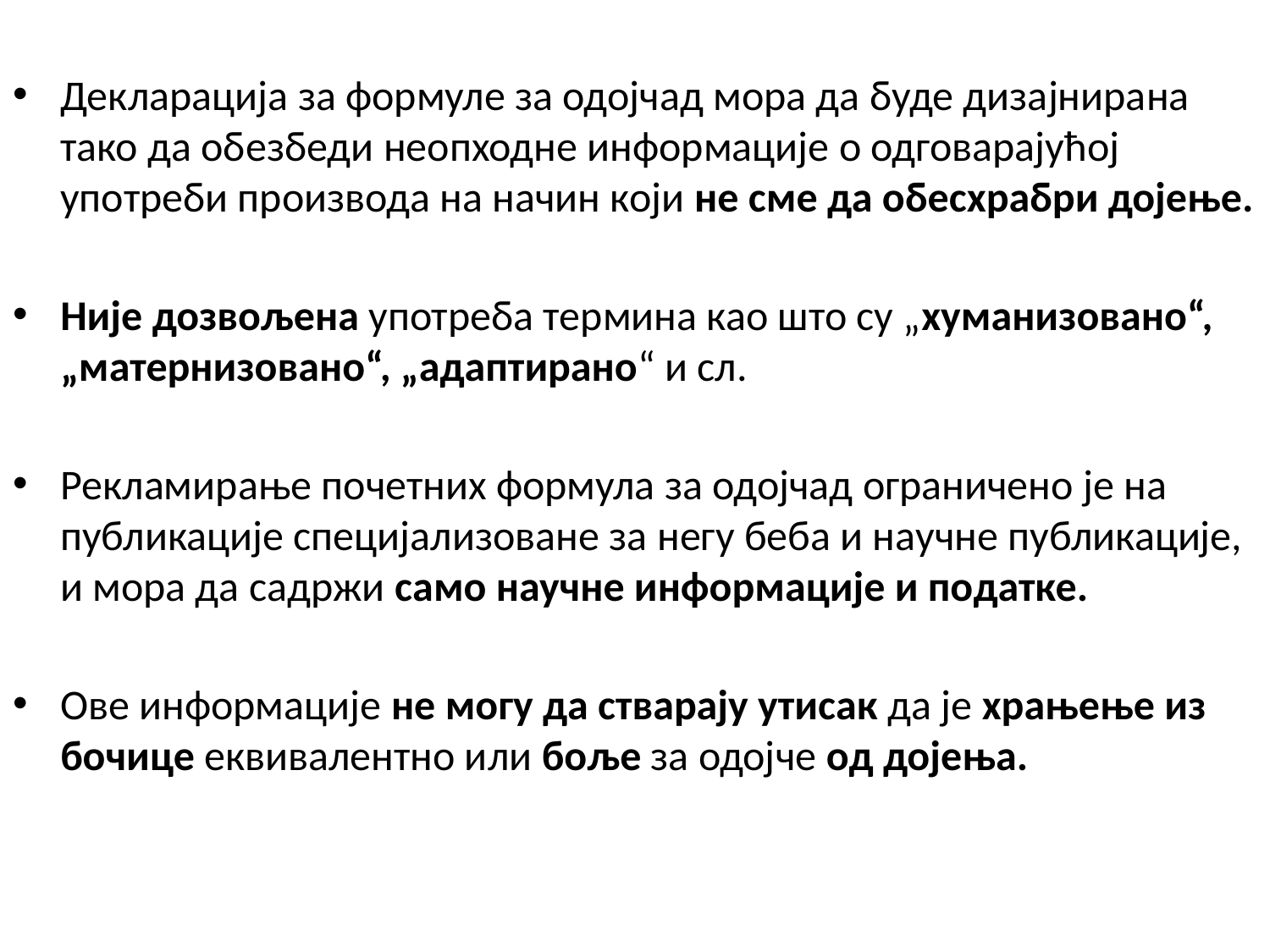

Декларација за формуле за одојчад мора да буде дизајнирана тако да обезбеди неопходне информације о одговарајућој употреби производа на начин који не сме да обесхрабри дојење.

Није дозвољена употреба термина као што су „хуманизовано“, „матернизовано“, „адаптирано“ и сл.

Рекламирање почетних формула за одојчад ограничено је на публикације специјализоване за негу беба и научне публикације, и мора да садржи само научне информације и податке.

Ове информације не могу да стварају утисак да је храњење из бочице еквивалентно или боље за одојче од дојења.